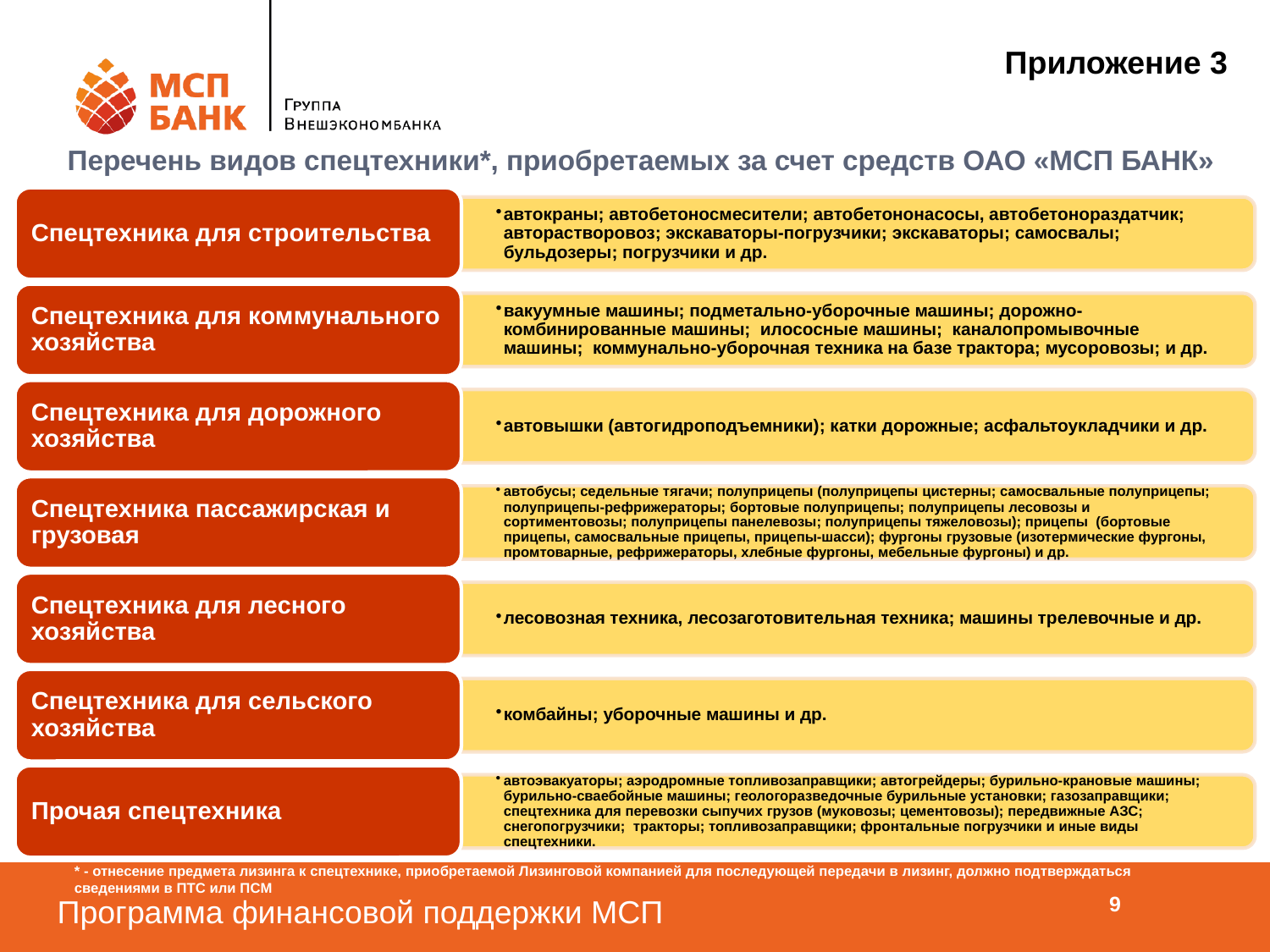

Приложение 3
# Перечень видов спецтехники*, приобретаемых за счет средств ОАО «МСП БАНК»
автокраны; автобетоносмесители; автобетононасосы, автобетонораздатчик; авторастворовоз; экскаваторы-погрузчики; экскаваторы; самосвалы; бульдозеры; погрузчики и др.
Спецтехника для строительства
вакуумные машины; подметально-уборочные машины; дорожно-комбинированные машины;  илососные машины;  каналопромывочные машины;  коммунально-уборочная техника на базе трактора; мусоровозы; и др.
Спецтехника для коммунального хозяйства
автовышки (автогидроподъемники); катки дорожные; асфальтоукладчики и др.
Спецтехника для дорожного хозяйства
автобусы; седельные тягачи; полуприцепы (полуприцепы цистерны; самосвальные полуприцепы; полуприцепы-рефрижераторы; бортовые полуприцепы; полуприцепы лесовозы и сортиментовозы; полуприцепы панелевозы; полуприцепы тяжеловозы); прицепы  (бортовые прицепы, самосвальные прицепы, прицепы-шасси); фургоны грузовые (изотермические фургоны, промтоварные, рефрижераторы, хлебные фургоны, мебельные фургоны) и др.
Спецтехника пассажирская и грузовая
лесовозная техника, лесозаготовительная техника; машины трелевочные и др.
Спецтехника для лесного хозяйства
комбайны; уборочные машины и др.
Спецтехника для сельского хозяйства
автоэвакуаторы; аэродромные топливозаправщики; автогрейдеры; бурильно-крановые машины; бурильно-сваебойные машины; геологоразведочные бурильные установки; газозаправщики; спецтехника для перевозки сыпучих грузов (муковозы; цементовозы); передвижные АЗС; снегопогрузчики;  тракторы; топливозаправщики; фронтальные погрузчики и иные виды спецтехники.
Прочая спецтехника
* - отнесение предмета лизинга к спецтехнике, приобретаемой Лизинговой компанией для последующей передачи в лизинг, должно подтверждаться сведениями в ПТС или ПСМ

9